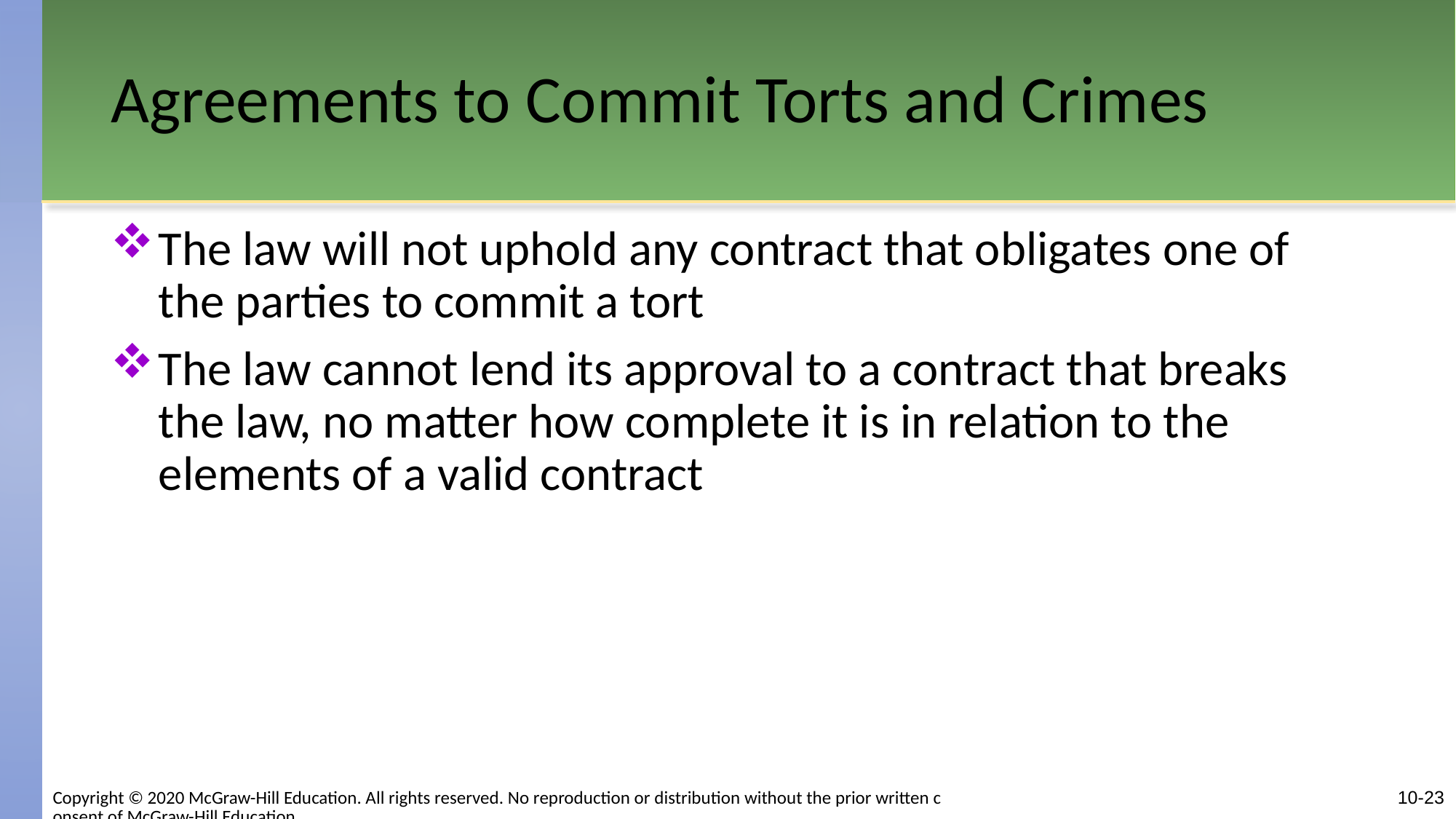

# Agreements to Commit Torts and Crimes
The law will not uphold any contract that obligates one of the parties to commit a tort
The law cannot lend its approval to a contract that breaks the law, no matter how complete it is in relation to the elements of a valid contract

Copyright © 2020 McGraw-Hill Education. All rights reserved. No reproduction or distribution without the prior written consent of McGraw-Hill Education.
10-23